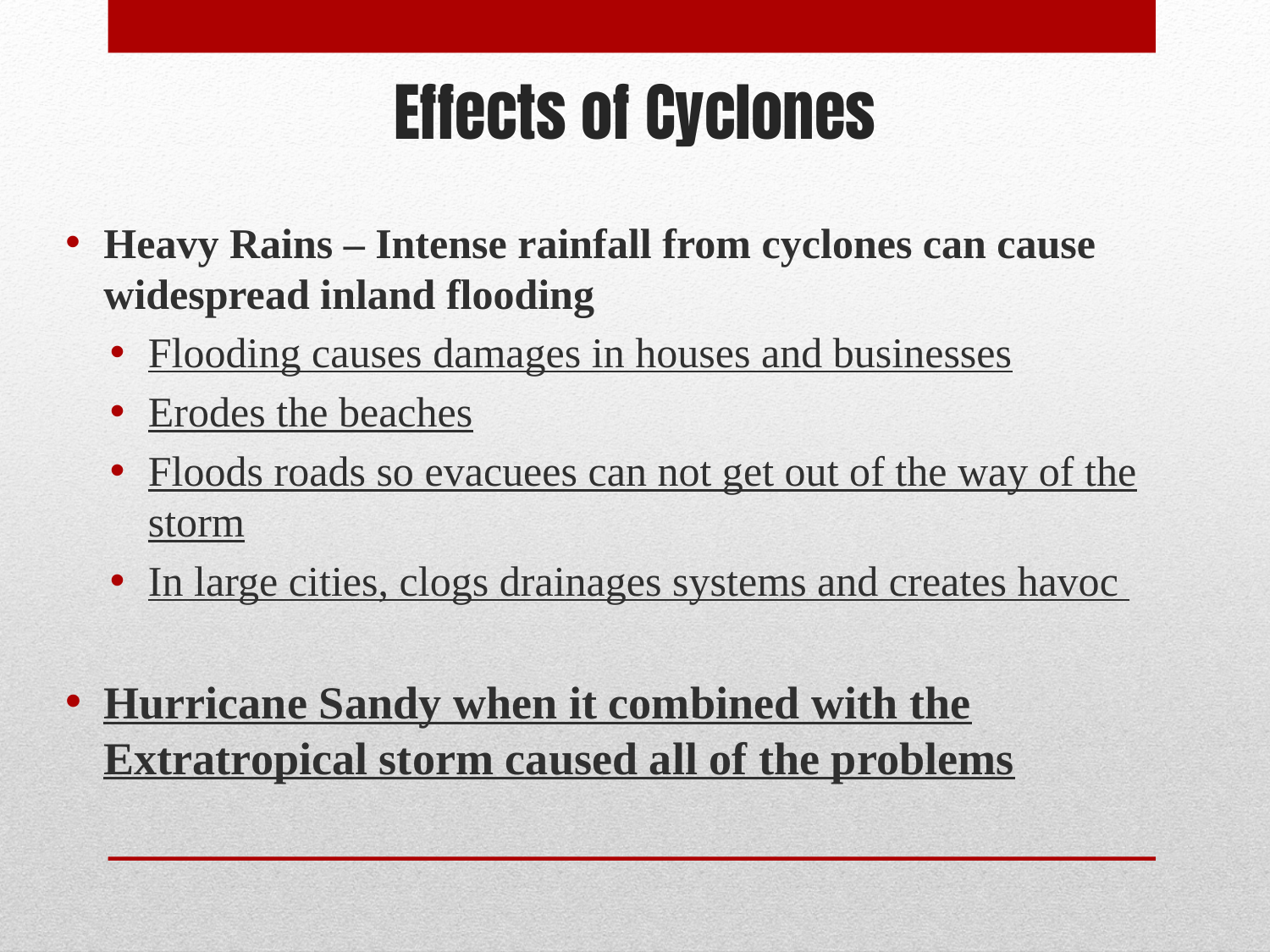

Effects of Cyclones
Heavy Rains – Intense rainfall from cyclones can cause widespread inland flooding
Flooding causes damages in houses and businesses
Erodes the beaches
Floods roads so evacuees can not get out of the way of the storm
In large cities, clogs drainages systems and creates havoc

Hurricane Sandy when it combined with the Extratropical storm caused all of the problems